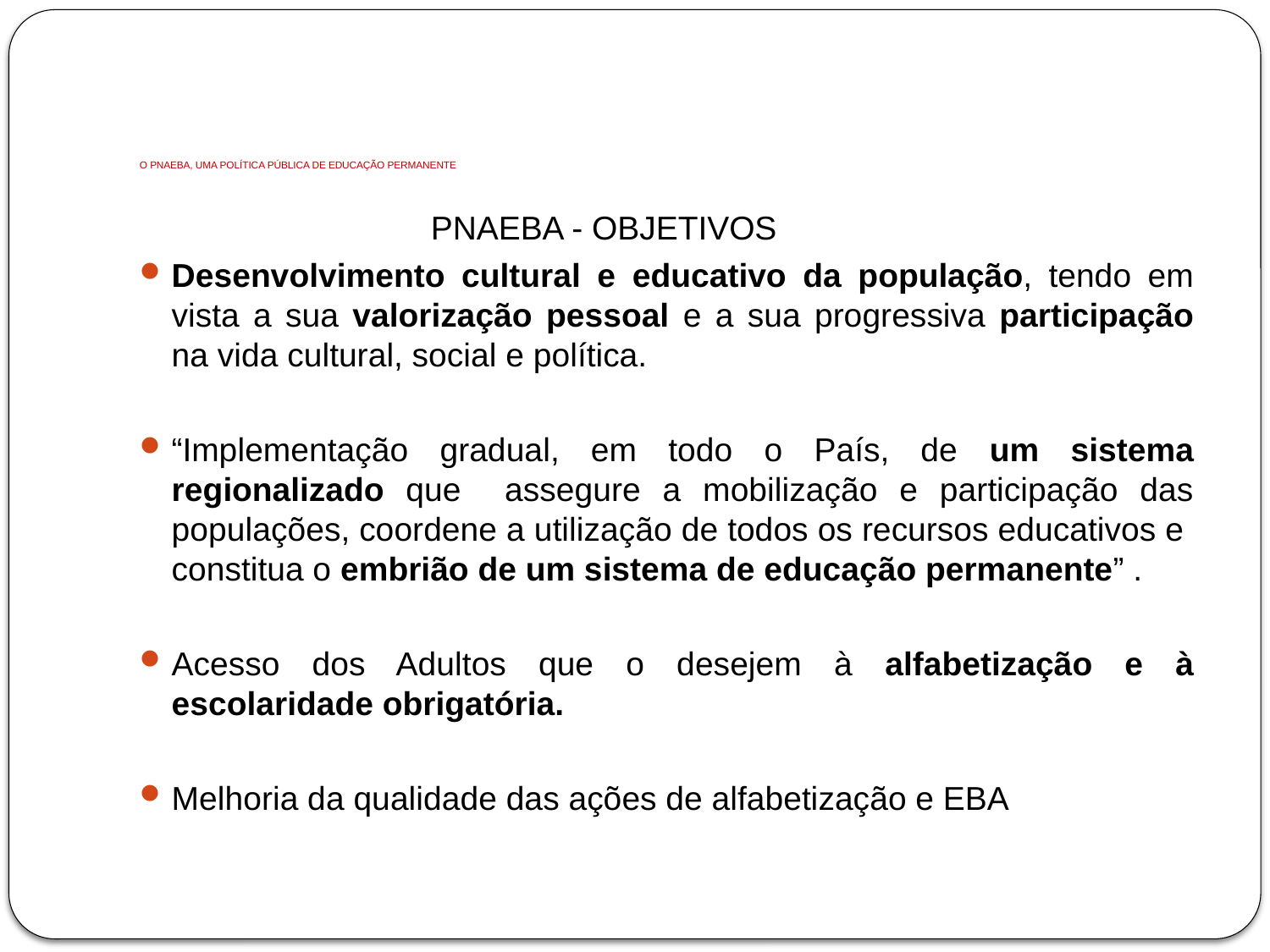

# O PNAEBA, UMA POLÍTICA PÚBLICA DE EDUCAÇÃO PERMANENTE
                                PNAEBA - OBJETIVOS
Desenvolvimento cultural e educativo da população, tendo em vista a sua valorização pessoal e a sua progressiva participação na vida cultural, social e política.

“Implementação gradual, em todo o País, de um sistema regionalizado que  assegure a mobilização e participação das populações, coordene a utilização de todos os recursos educativos e  constitua o embrião de um sistema de educação permanente” .

Acesso dos Adultos que o desejem à alfabetização e à escolaridade obrigatória.

Melhoria da qualidade das ações de alfabetização e EBA